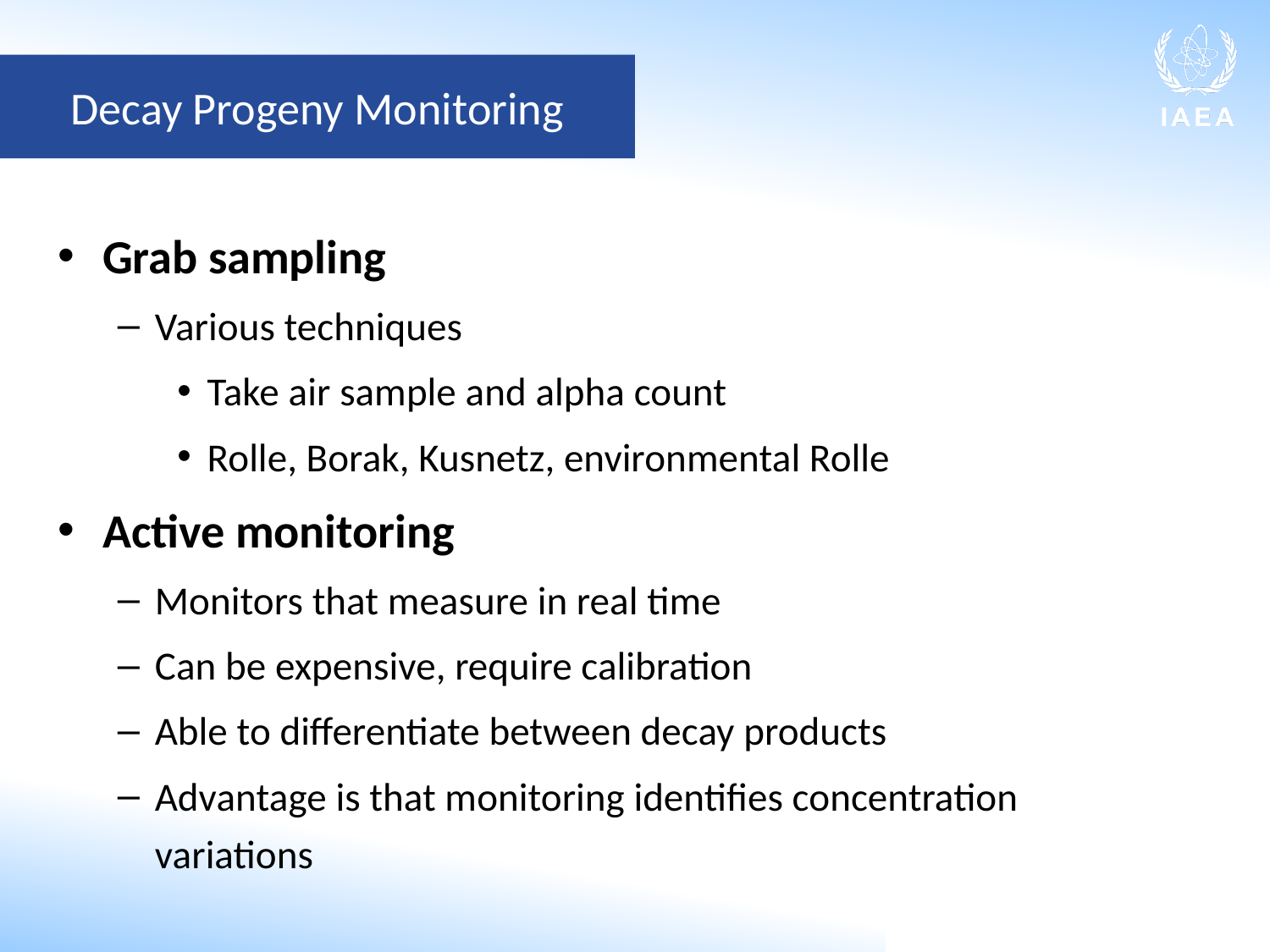

Decay Progeny Monitoring
Grab sampling
Various techniques
Take air sample and alpha count
Rolle, Borak, Kusnetz, environmental Rolle
Active monitoring
Monitors that measure in real time
Can be expensive, require calibration
Able to differentiate between decay products
Advantage is that monitoring identifies concentration variations